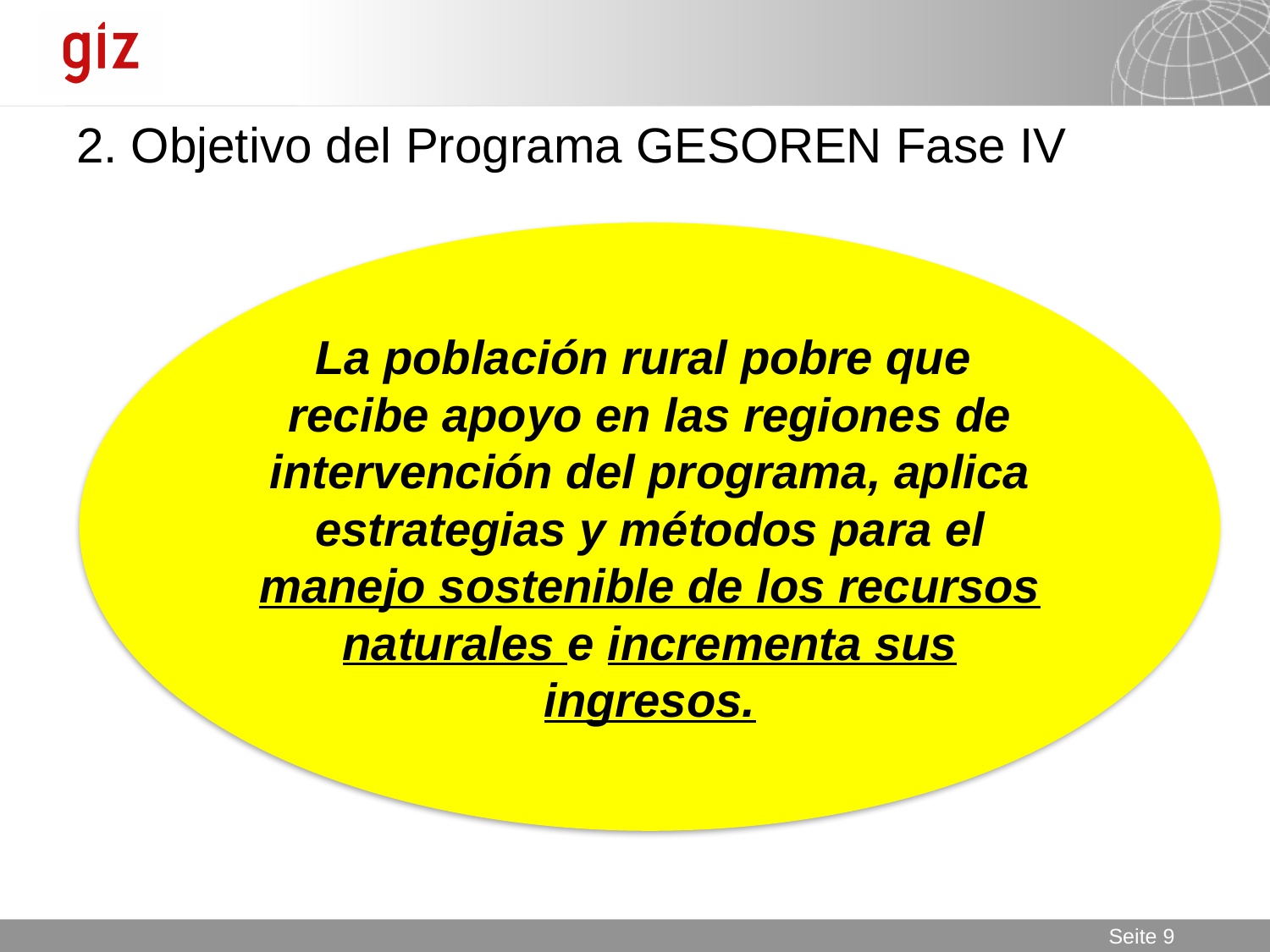

# 2. Objetivo del Programa GESOREN Fase IV

La población rural pobre que  recibe apoyo en las regiones de intervención del programa, aplica estrategias y métodos para el manejo sostenible de los recursos naturales e incrementa sus ingresos.